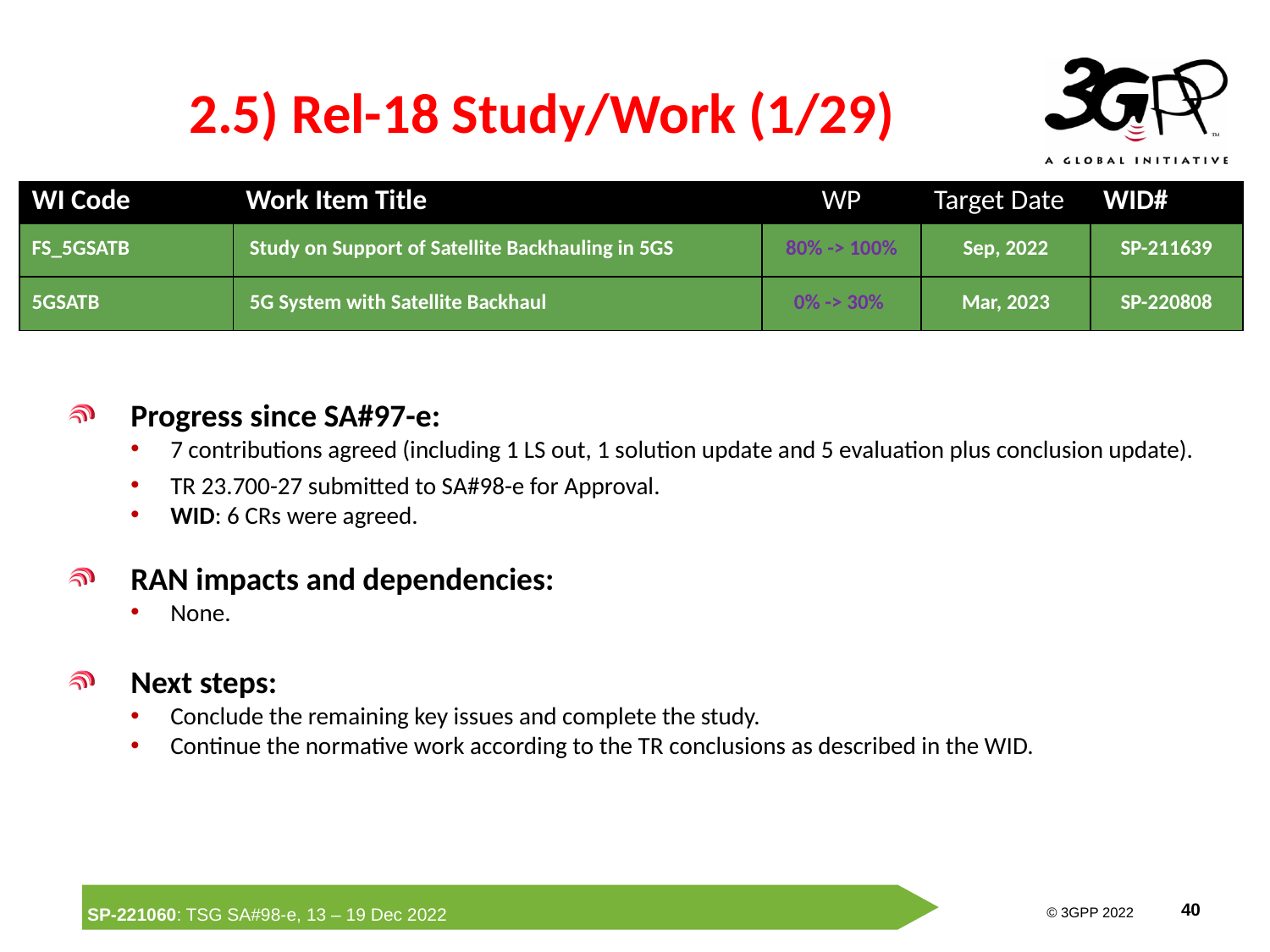

# 2.5) Rel-18 Study/Work (1/29)
| WI Code | Work Item Title | WP | Target Date | WID# |
| --- | --- | --- | --- | --- |
| FS\_5GSATB | Study on Support of Satellite Backhauling in 5GS | 80% -> 100% | Sep, 2022 | SP-211639 |
| 5GSATB | 5G System with Satellite Backhaul | 0% -> 30% | Mar, 2023 | SP-220808 |
Progress since SA#97-e:
7 contributions agreed (including 1 LS out, 1 solution update and 5 evaluation plus conclusion update).
TR 23.700-27 submitted to SA#98-e for Approval.
WID: 6 CRs were agreed.

RAN impacts and dependencies:
None.

Next steps:
Conclude the remaining key issues and complete the study.
Continue the normative work according to the TR conclusions as described in the WID.